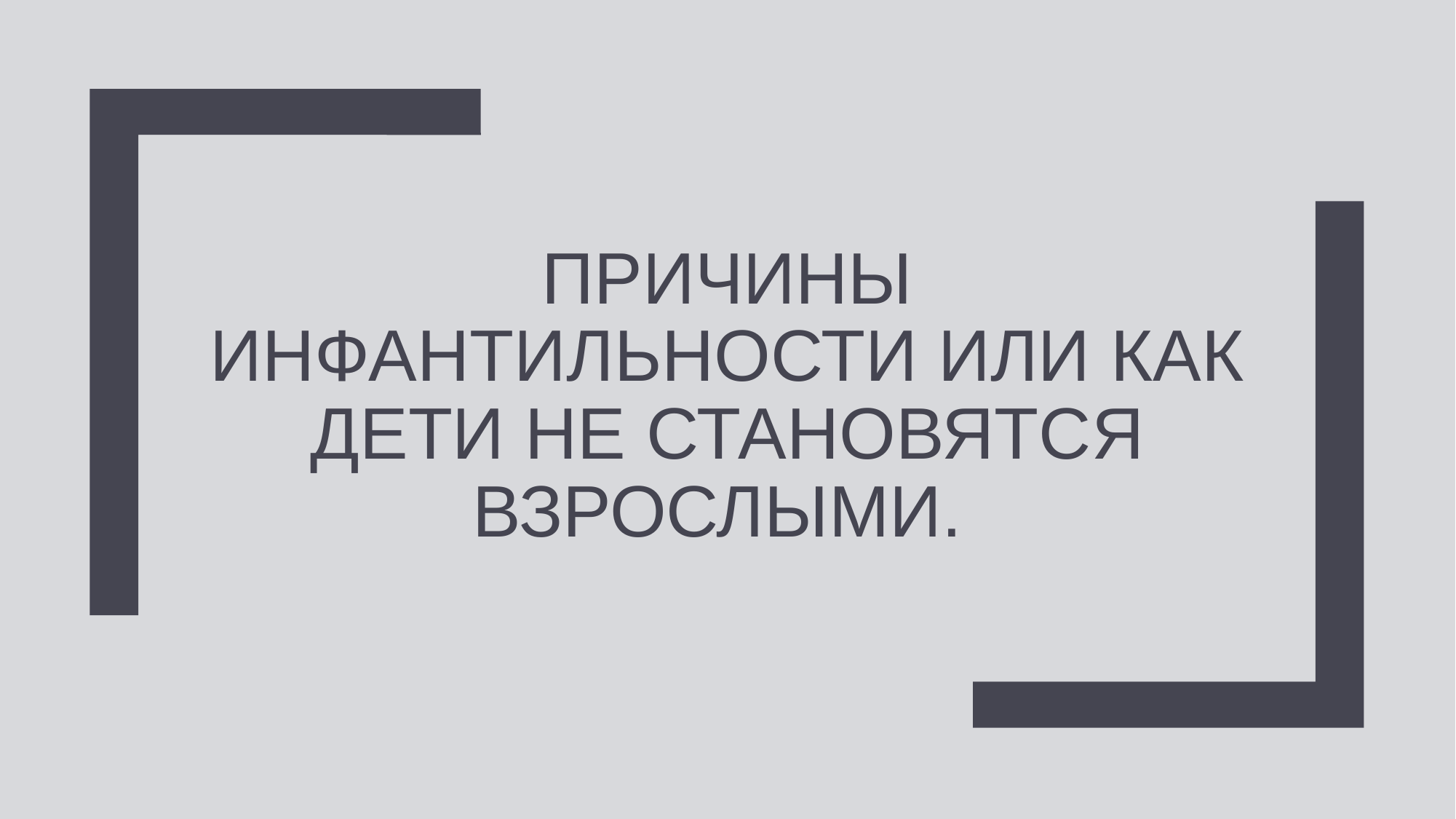

# Причины инфантильности или как дети не становятся взрослыми.